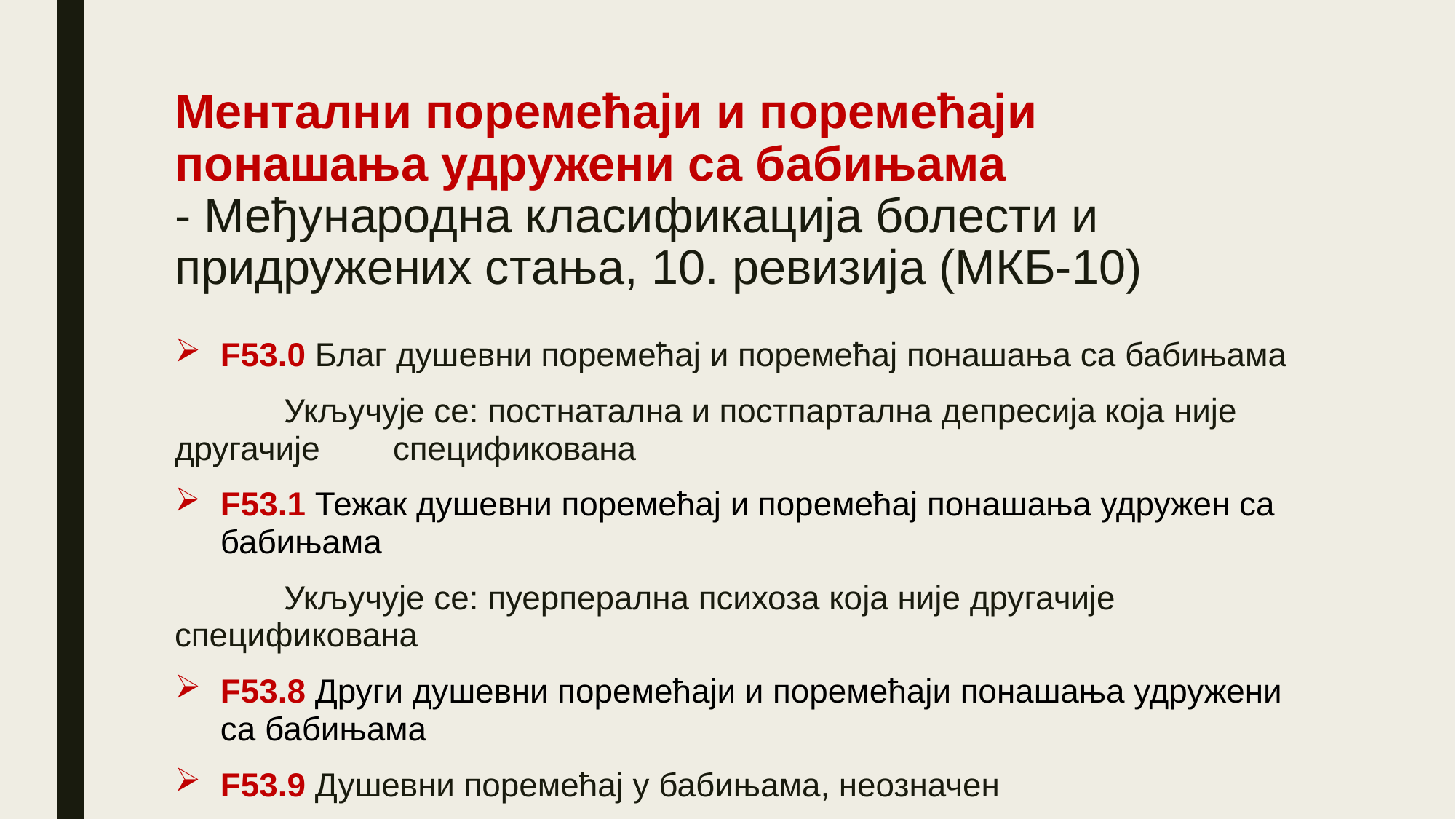

# Ментални поремећаји и поремећаји понашања удружени са бабињама - Међународна класификација болести и придружених стања, 10. ревизија (МКБ-10)

F53.0 Благ душевни поремећај и поремећај понашања са бабињама
	Укључује се: постнатална и постпартална депресија која није другачије 	спецификована
F53.1 Тежак душевни поремећај и поремећај понашања удружен са бабињама
	Укључује се: пуерперална психоза која није другачије спецификована
F53.8 Други душевни поремећаји и поремећаји понашања удружени са бабињама
F53.9 Душевни поремећај у бабињама, неозначен